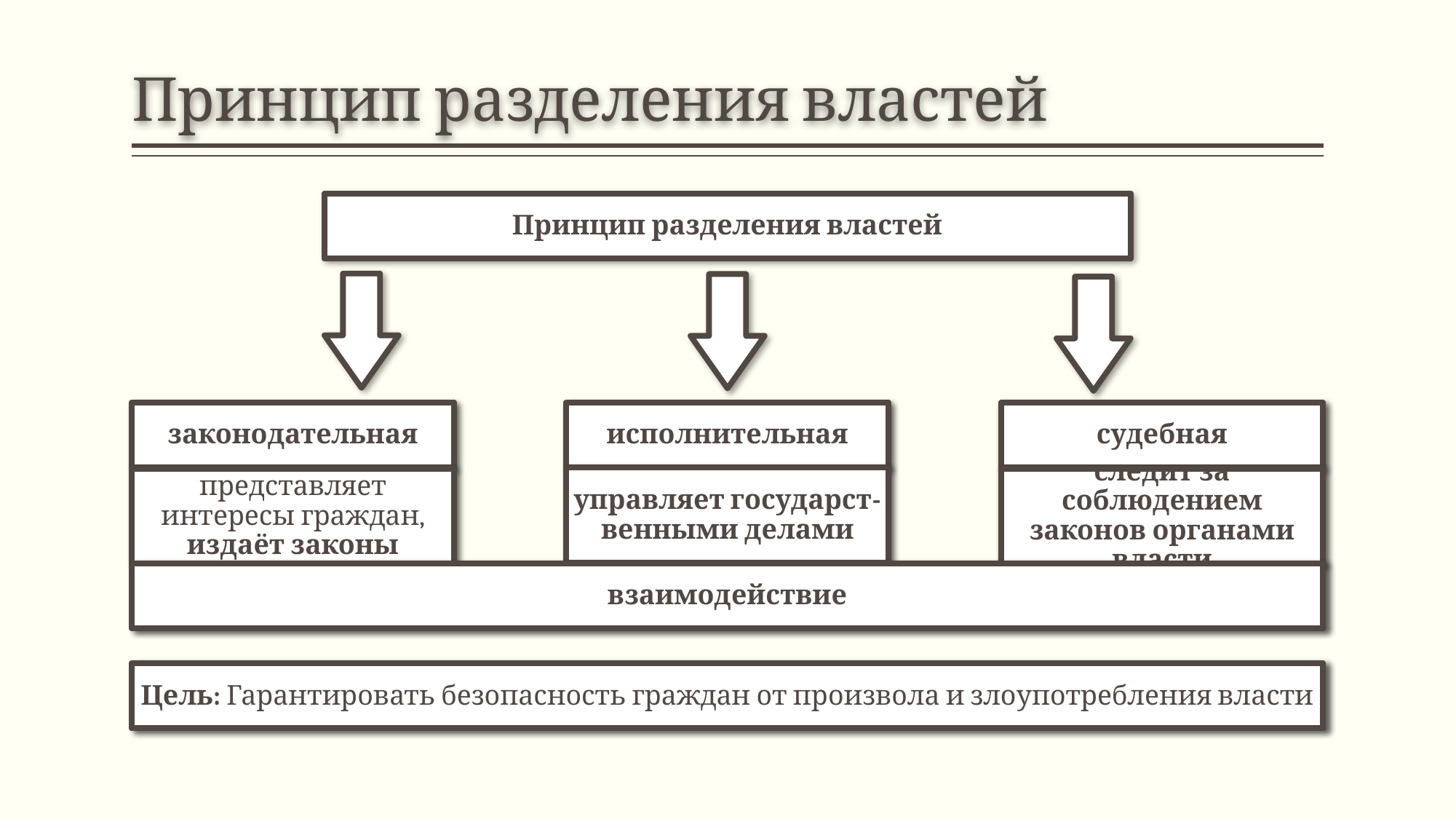

# Принцип разделения властей

Принцип разделения властей

судебная

законодательная

исполнительная

управляет государст- венными делами

представляет интересы граждан, издаёт законы

следит за соблюдением законов органами власти

взаимодействие

Цель: Гарантировать безопасность граждан от произвола и злоупотребления власти